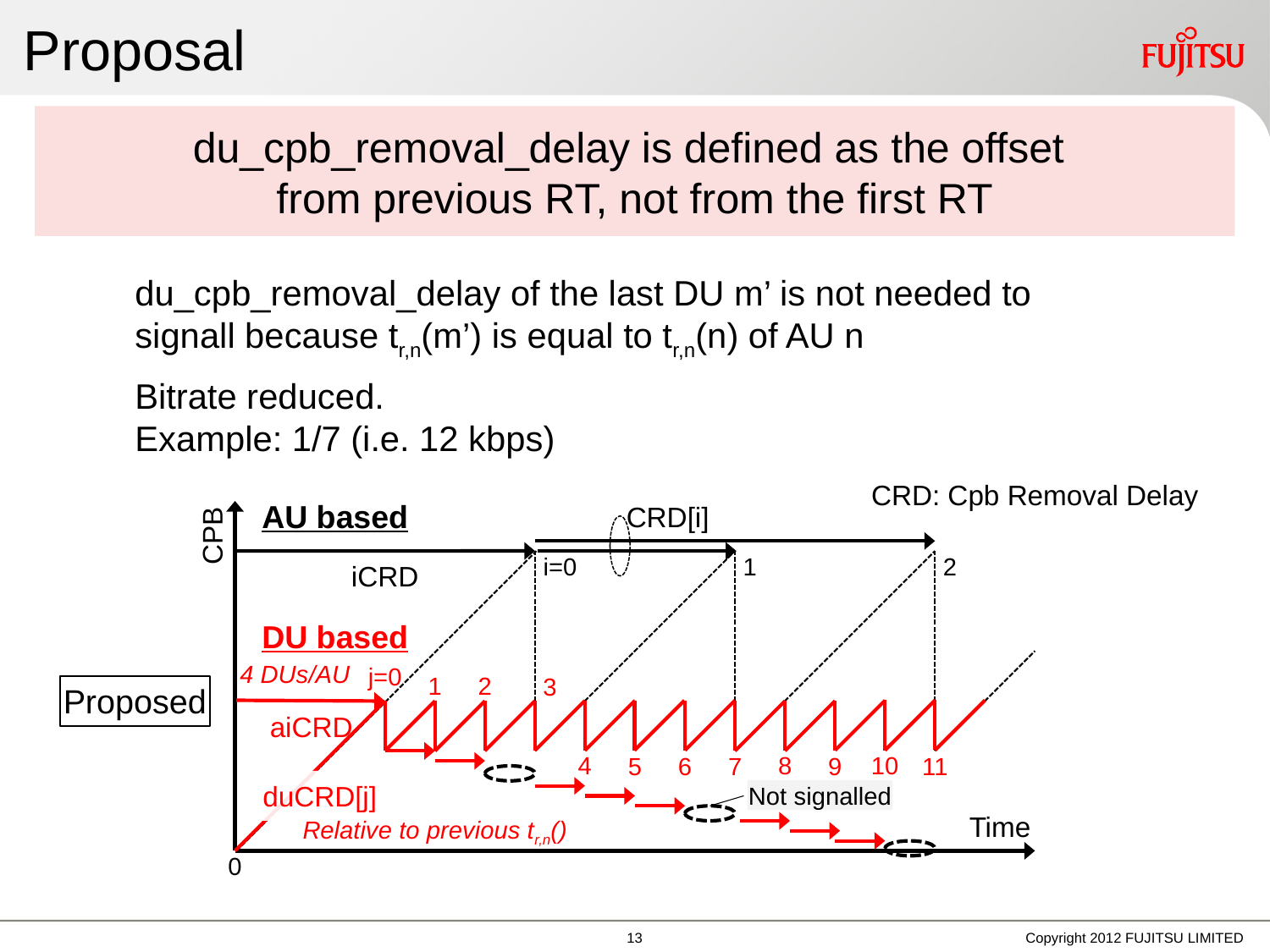

# Proposal
du_cpb_removal_delay is defined as the offset
from previous RT, not from the first RT
du_cpb_removal_delay of the last DU m’ is not needed to signall because tr,n(m’) is equal to tr,n(n) of AU n
Bitrate reduced.
Example: 1/7 (i.e. 12 kbps)
CRD: Cpb Removal Delay
CRD[i]
AU based
CPB

iCRD
i=0
1
2
DU based
4 DUs/AU
j=0
1
2
3
Proposed
aiCRD
4
8
10
5
6
7
9
11

duCRD[j]
Not signalled
Time

Relative to previous tr,n()

0
13
Copyright 2012 FUJITSU LIMITED